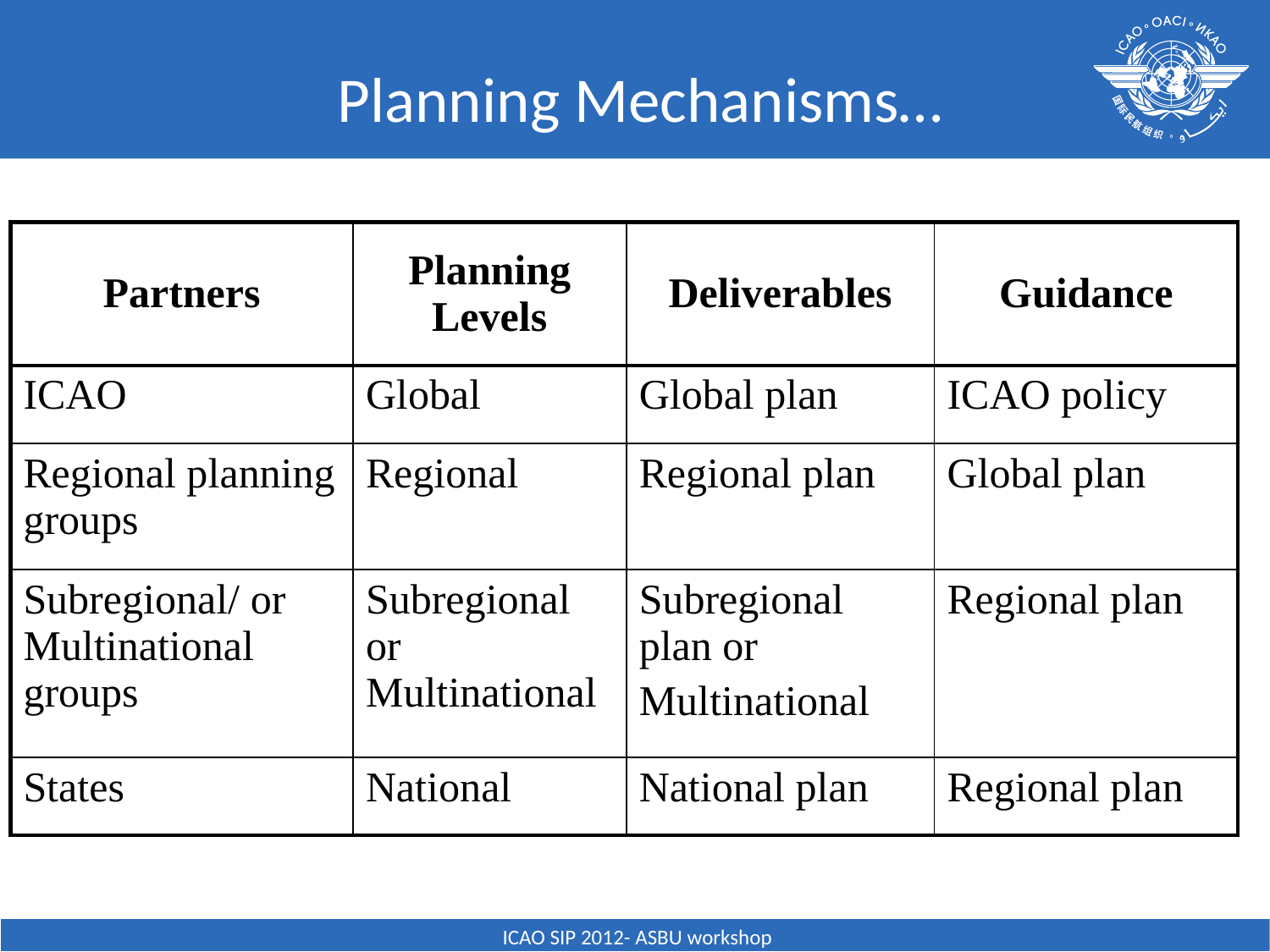

Planning Mechanisms…
| Partners | Planning Levels | Deliverables | Guidance |
| --- | --- | --- | --- |
| ICAO | Global | Global plan | ICAO policy |
| Regional planning groups | Regional | Regional plan | Global plan |
| Subregional/ or Multinational groups | Subregional or Multinational | Subregional plan or Multinational | Regional plan |
| States | National | National plan | Regional plan |
ICAO SIP 2012- ASBU workshop